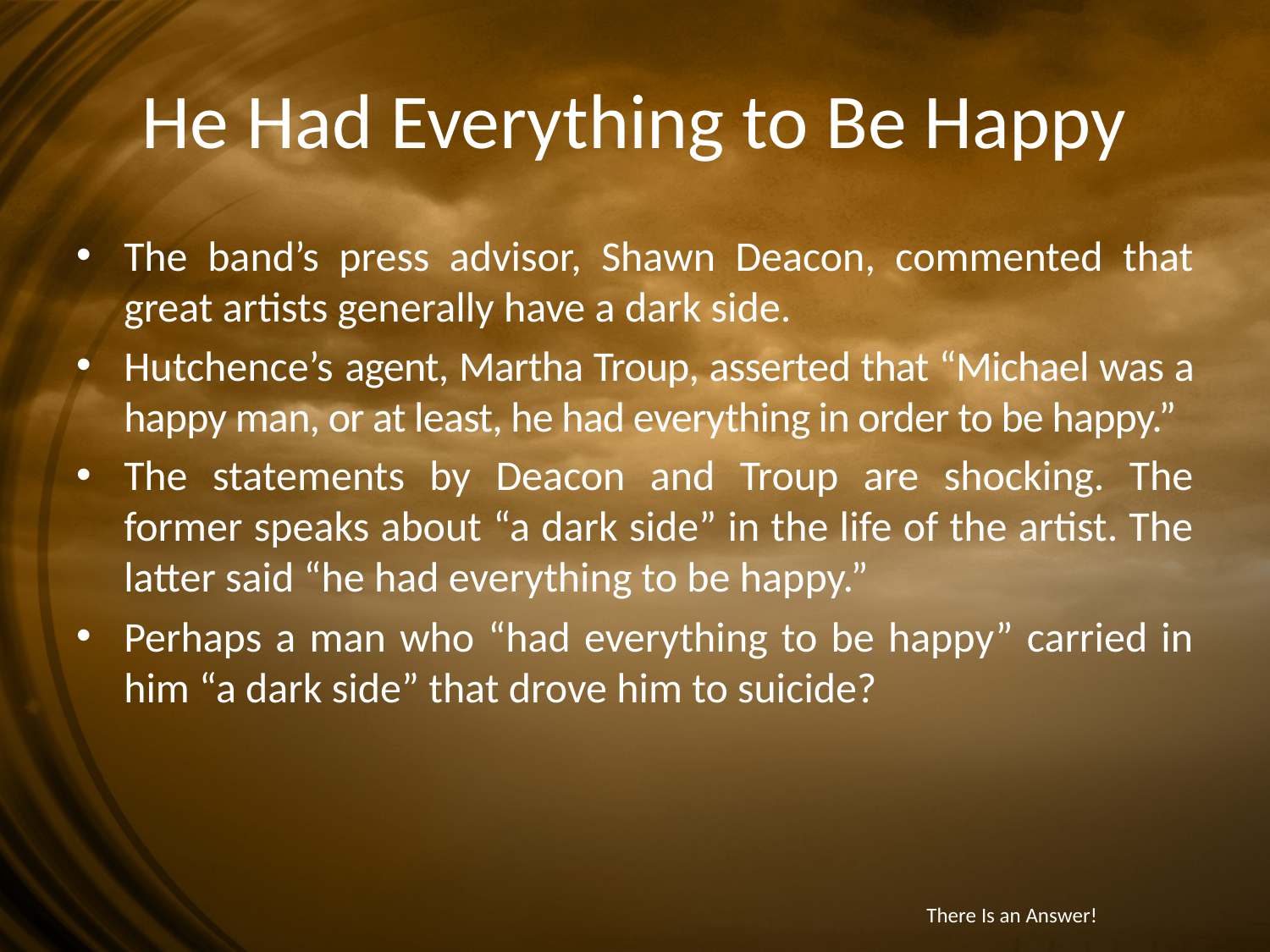

# He Had Everything to Be Happy
The band’s press advisor, Shawn Deacon, commented that great artists generally have a dark side.
Hutchence’s agent, Martha Troup, asserted that “Michael was a happy man, or at least, he had everything in order to be happy.”
The statements by Deacon and Troup are shocking. The former speaks about “a dark side” in the life of the artist. The latter said “he had everything to be happy.”
Perhaps a man who “had everything to be happy” carried in him “a dark side” that drove him to suicide?
There Is an Answer!